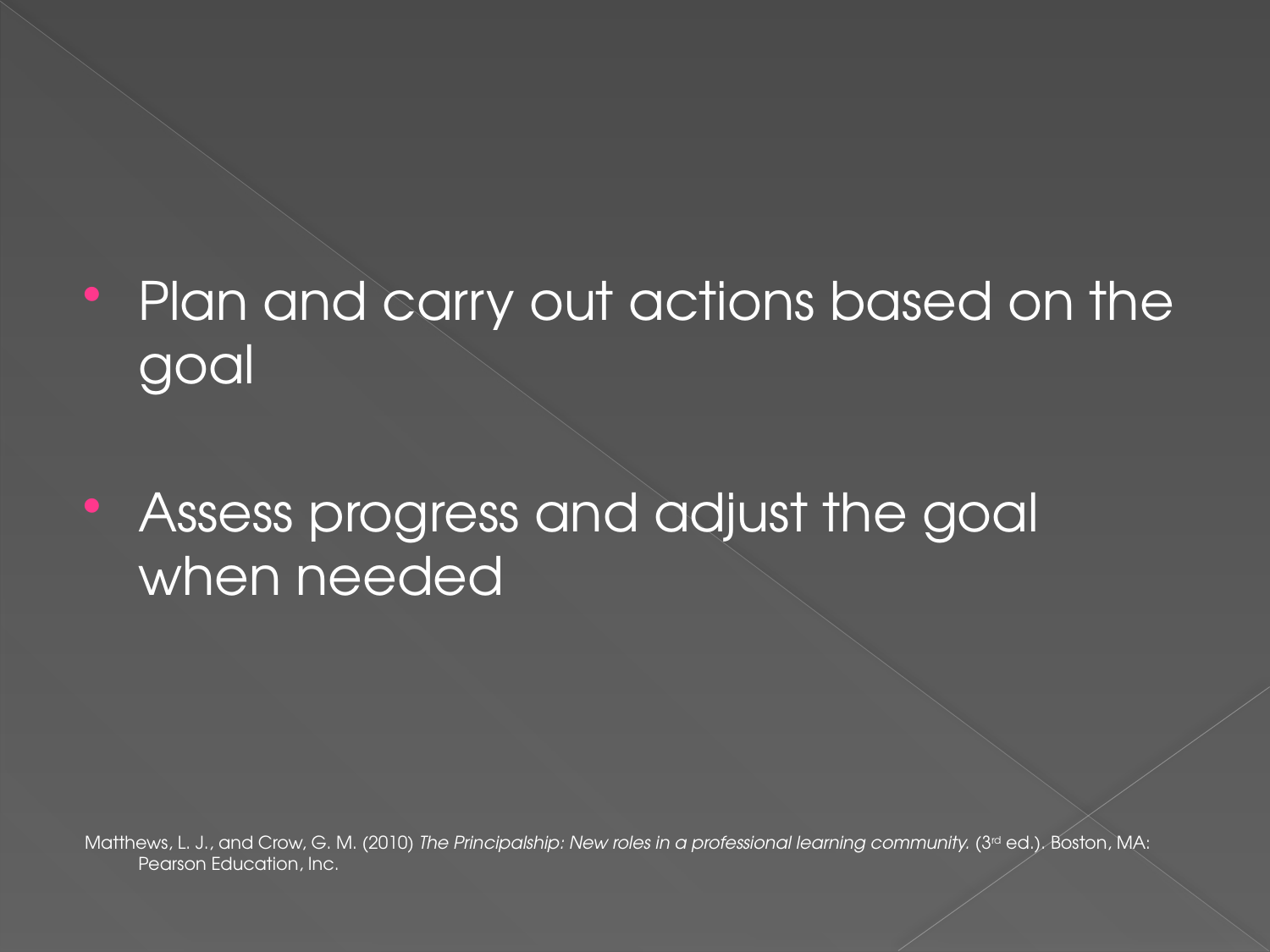

#
Plan and carry out actions based on the goal

Assess progress and adjust the goal when needed

Matthews, L. J., and Crow, G. M. (2010) The Principalship: New roles in a professional learning community. (3rd ed.). Boston, MA: Pearson Education, Inc.